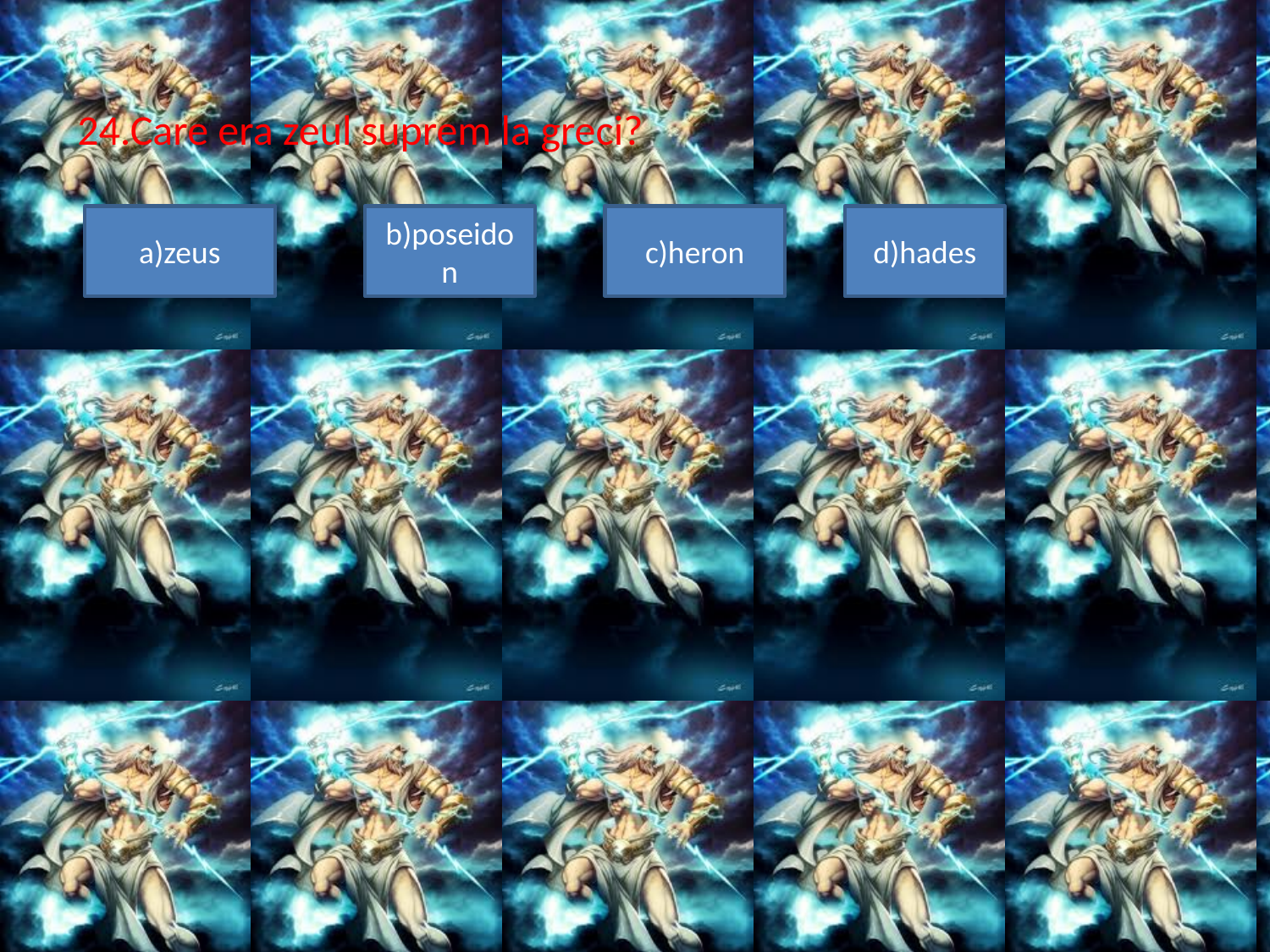

24.Care era zeul suprem la greci?
a)zeus
b)poseidon
c)heron
d)hades